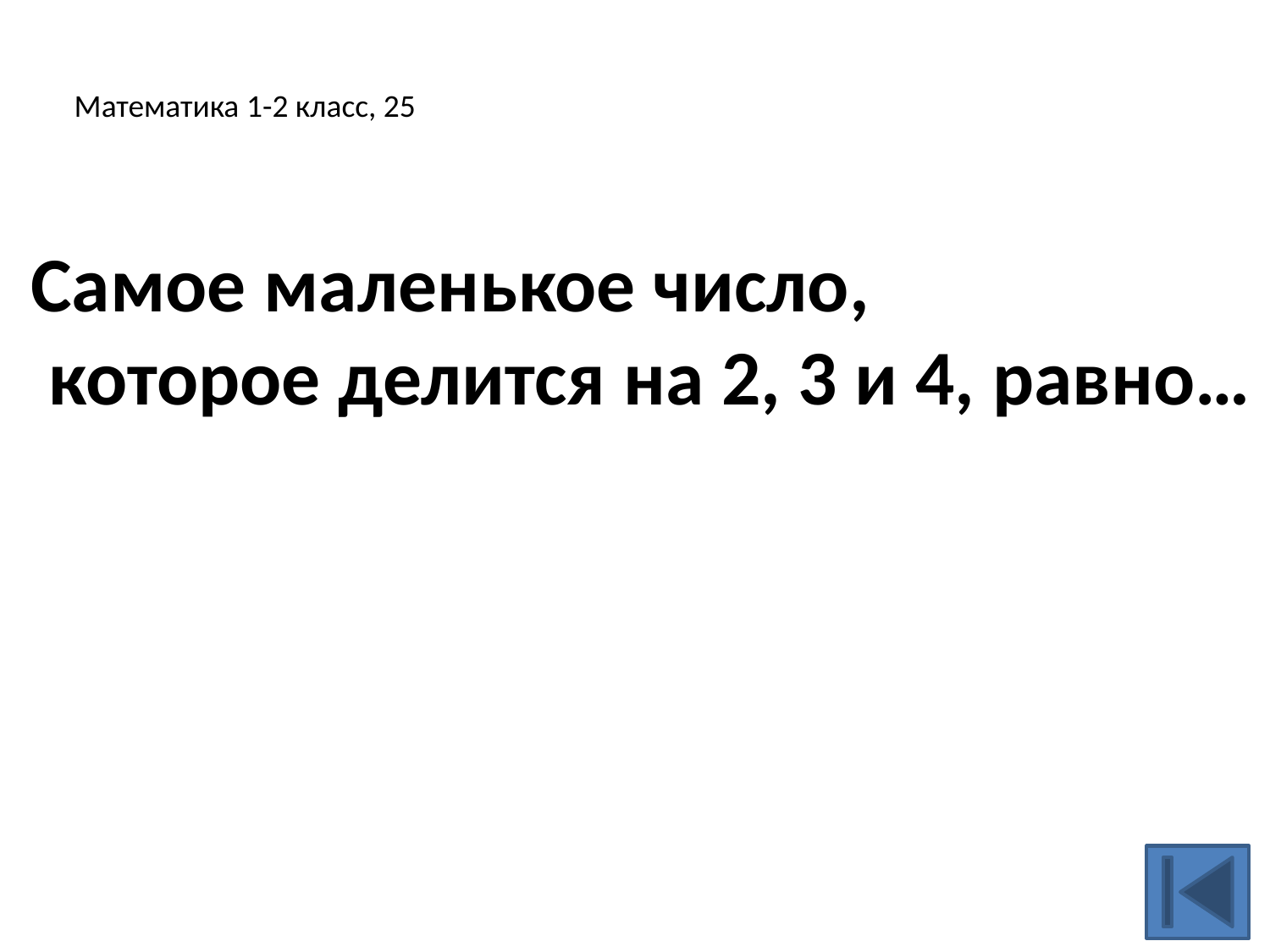

Математика 1-2 класс, 25
Самое маленькое число,
 которое делится на 2, 3 и 4, равно…